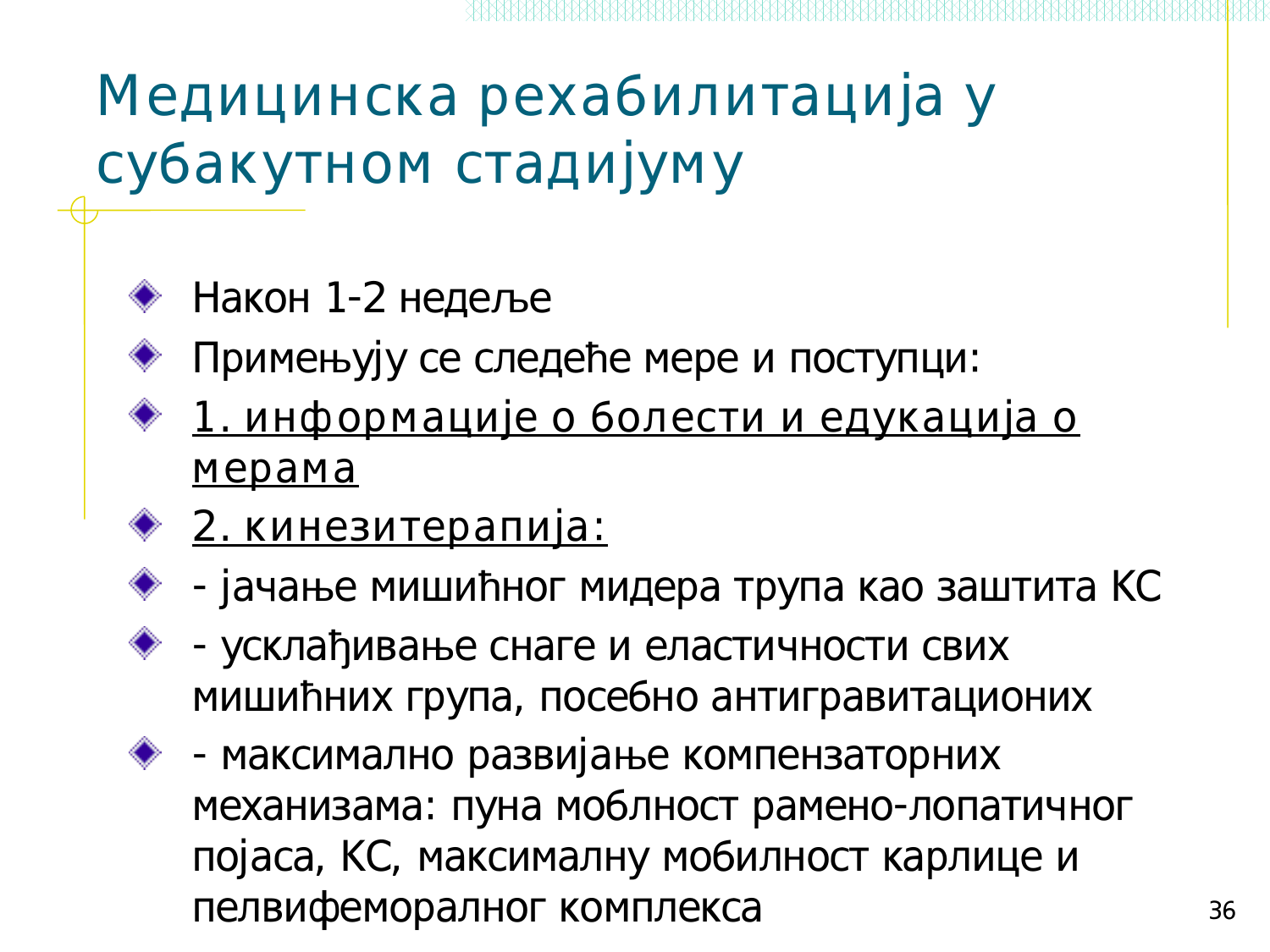

# Медицинска рехабилитација у субакутном стадијуму
Након 1-2 недеље
Примењују се следеће мере и поступци:
1. информације о болести и едукација о мерама
2. кинезитерапија:
- јачање мишићног мидера трупа као заштита КС
- усклађивање снаге и еластичности свих мишићних група, посебно антигравитационих
- максимално развијање компензаторних механизама: пуна моблност рамено-лопатичног појаса, КС, максималну мобилност карлице и пелвифеморалног комплекса
36